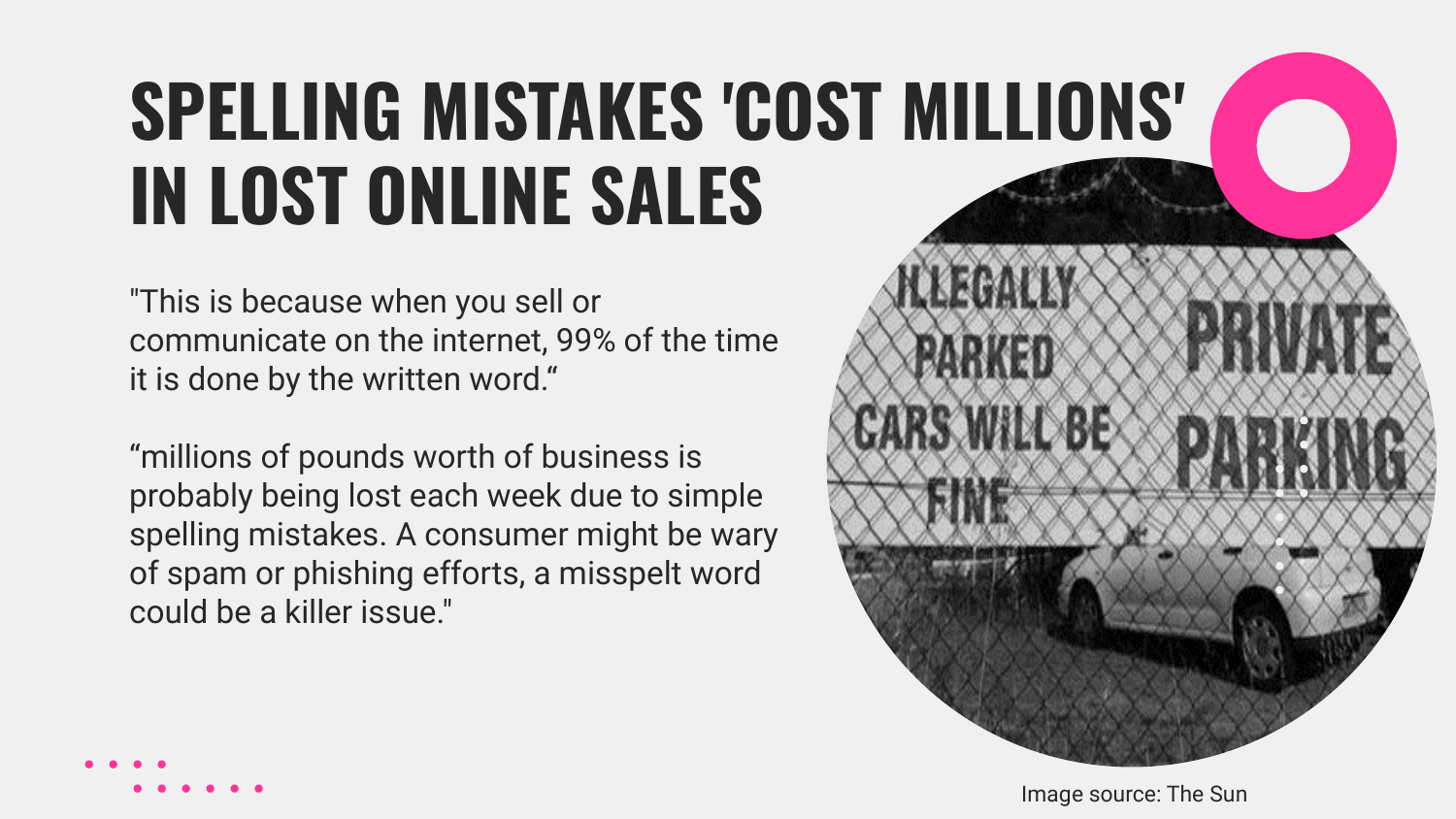

SPELLING MISTAKES 'COST MILLIONS' IN LOST ONLINE SALES

"This is because when you sell or communicate on the internet, 99% of the time it is done by the written word.“

“millions of pounds worth of business is probably being lost each week due to simple spelling mistakes. A consumer might be wary of spam or phishing efforts, a misspelt word could be a killer issue."

Image source: The Sun